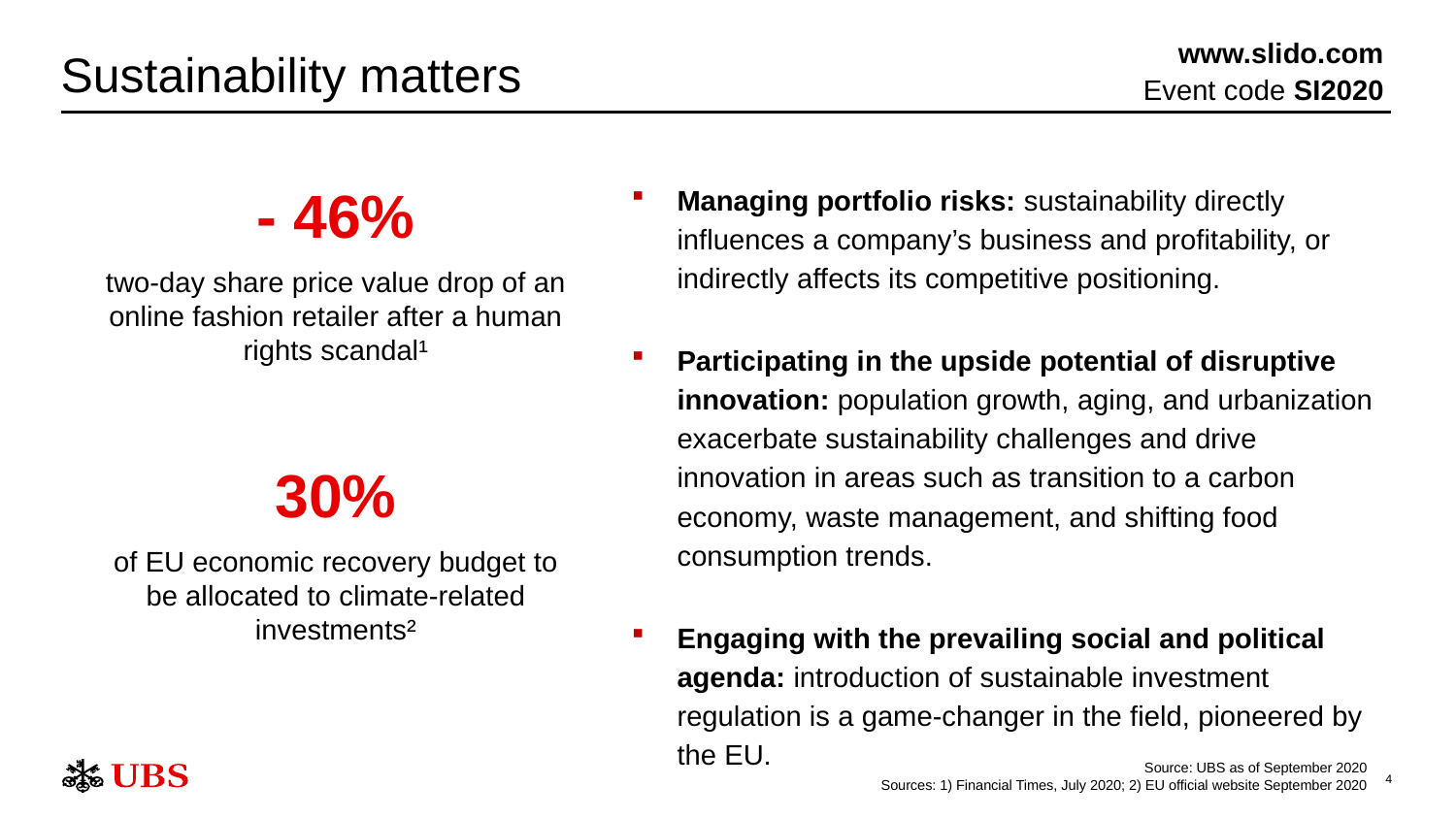

# Sustainability matters
www.slido.com
Event code SI2020
- 46%
two-day share price value drop of an online fashion retailer after a human rights scandal¹
Managing portfolio risks: sustainability directly influences a company’s business and profitability, or indirectly affects its competitive positioning.

Participating in the upside potential of disruptive innovation: population growth, aging, and urbanization exacerbate sustainability challenges and drive innovation in areas such as transition to a carbon economy, waste management, and shifting food consumption trends.

Engaging with the prevailing social and political agenda: introduction of sustainable investment regulation is a game-changer in the field, pioneered by the EU.
30%
of EU economic recovery budget to be allocated to climate-related investments²
Source: UBS as of September 2020
Sources: 1) Financial Times, July 2020; 2) EU official website September 2020